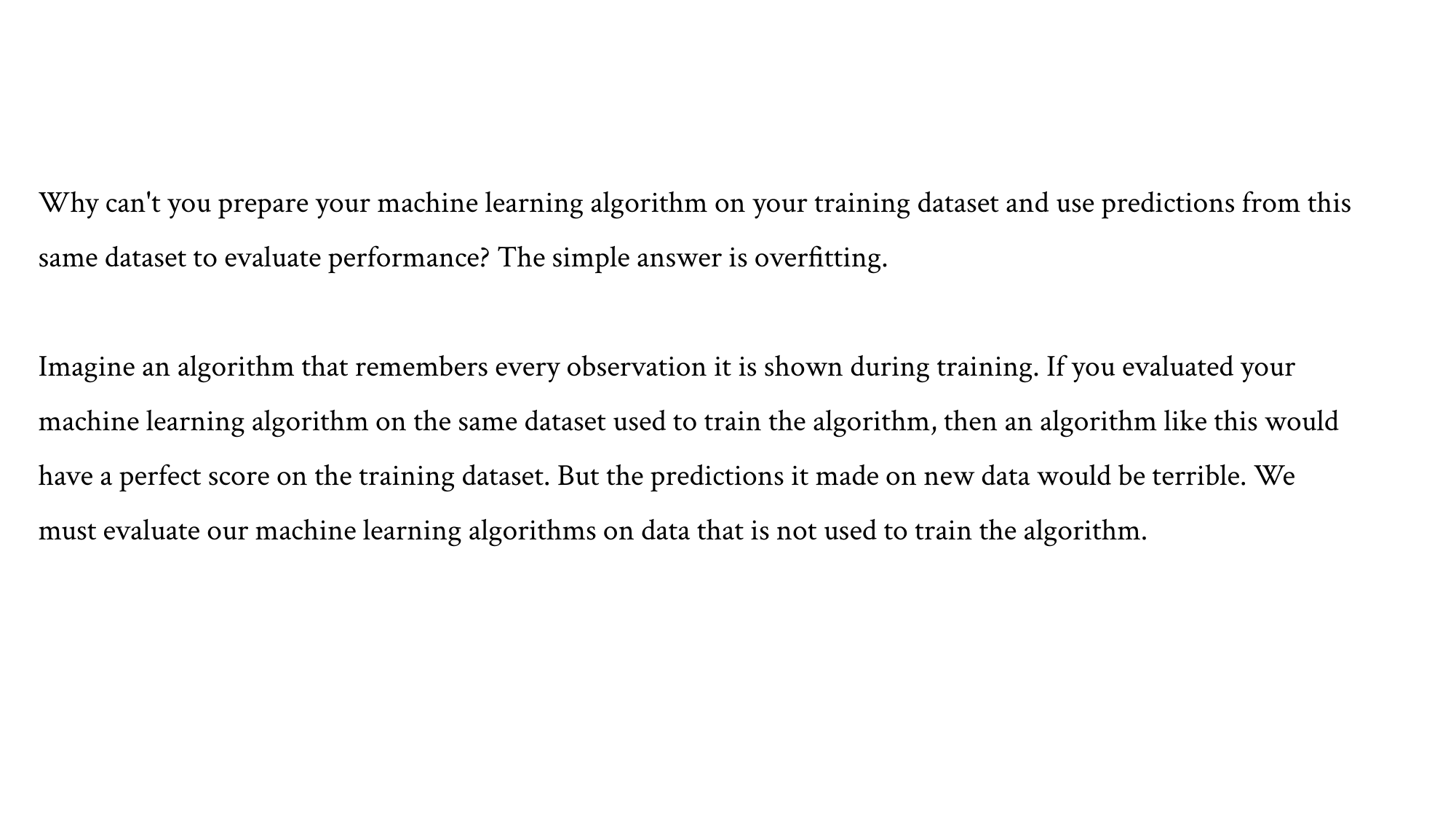

Why can't you prepare your machine learning algorithm on your training dataset and use predictions from this same dataset to evaluate performance? The simple answer is overfitting.

Imagine an algorithm that remembers every observation it is shown during training. If you evaluated your machine learning algorithm on the same dataset used to train the algorithm, then an algorithm like this would have a perfect score on the training dataset. But the predictions it made on new data would be terrible. We must evaluate our machine learning algorithms on data that is not used to train the algorithm.